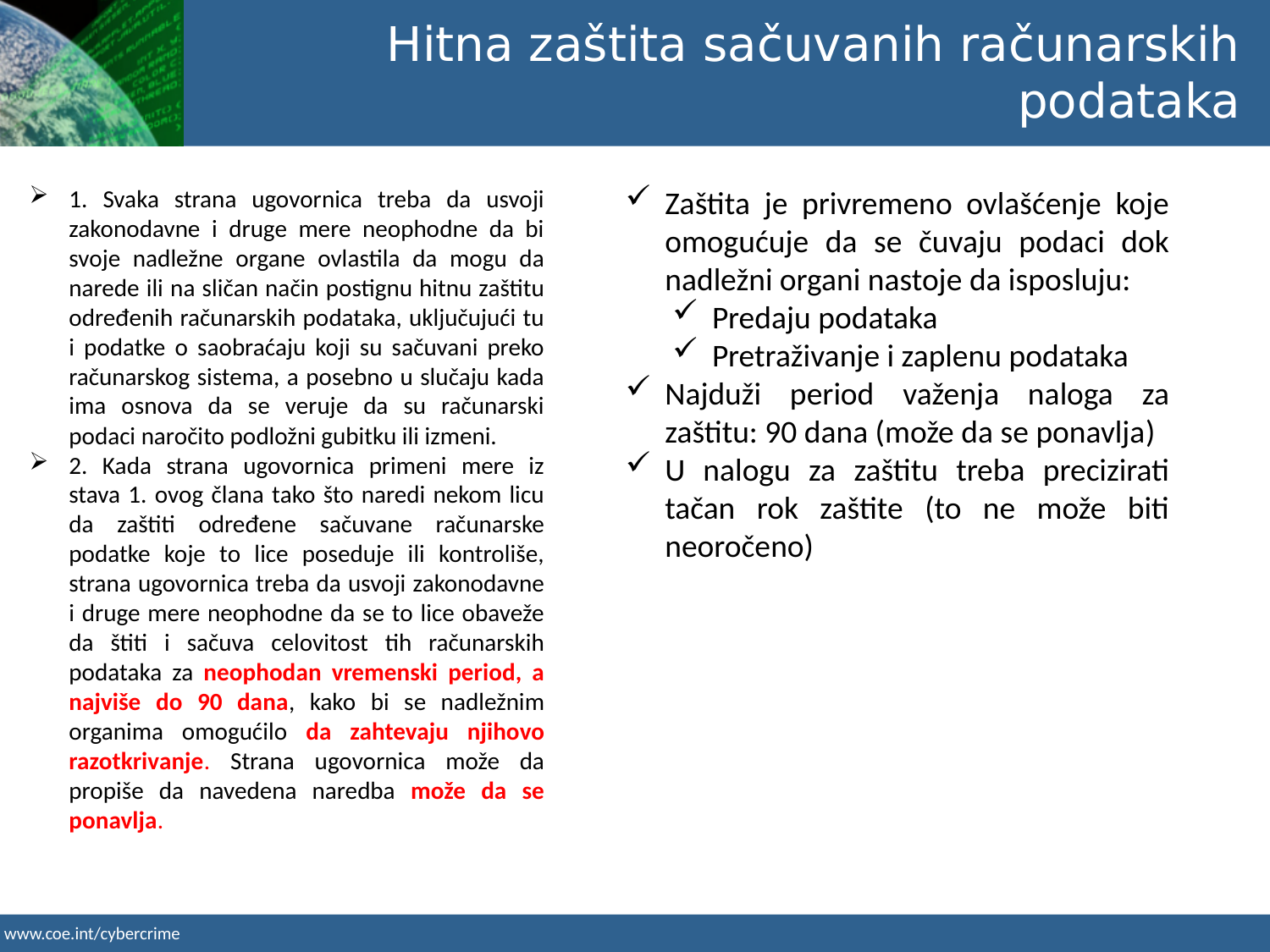

Hitna zaštita sačuvanih računarskih podataka
1. Svaka strana ugovornica treba da usvoji zakonodavne i druge mere neophodne da bi svoje nadležne organe ovlastila da mogu da narede ili na sličan način postignu hitnu zaštitu određenih računarskih podataka, uključujući tu i podatke o saobraćaju koji su sačuvani preko računarskog sistema, a posebno u slučaju kada ima osnova da se veruje da su računarski podaci naročito podložni gubitku ili izmeni.
2. Kada strana ugovornica primeni mere iz stava 1. ovog člana tako što naredi nekom licu da zaštiti određene sačuvane računarske podatke koje to lice poseduje ili kontroliše, strana ugovornica treba da usvoji zakonodavne i druge mere neophodne da se to lice obaveže da štiti i sačuva celovitost tih računarskih podataka za neophodan vremenski period, a najviše do 90 dana, kako bi se nadležnim organima omogućilo da zahtevaju njihovo razotkrivanje. Strana ugovornica može da propiše da navedena naredba može da se ponavlja.
Zaštita je privremeno ovlašćenje koje omogućuje da se čuvaju podaci dok nadležni organi nastoje da isposluju:
Predaju podataka
Pretraživanje i zaplenu podataka
Najduži period važenja naloga za zaštitu: 90 dana (može da se ponavlja)
U nalogu za zaštitu treba precizirati tačan rok zaštite (to ne može biti neoročeno)